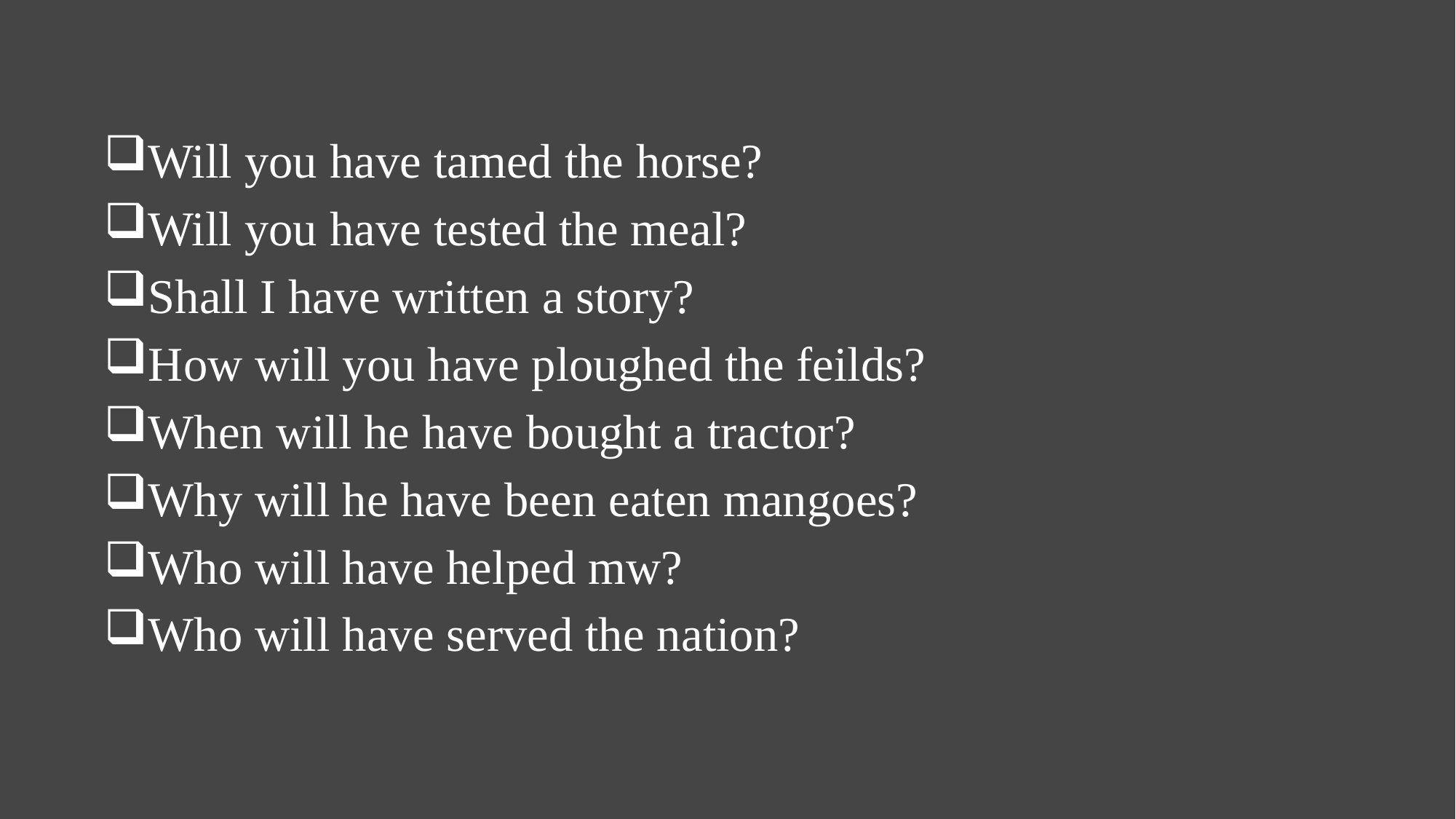

Will you have tamed the horse?
Will you have tested the meal?
Shall I have written a story?
How will you have ploughed the feilds?
When will he have bought a tractor?
Why will he have been eaten mangoes?
Who will have helped mw?
Who will have served the nation?